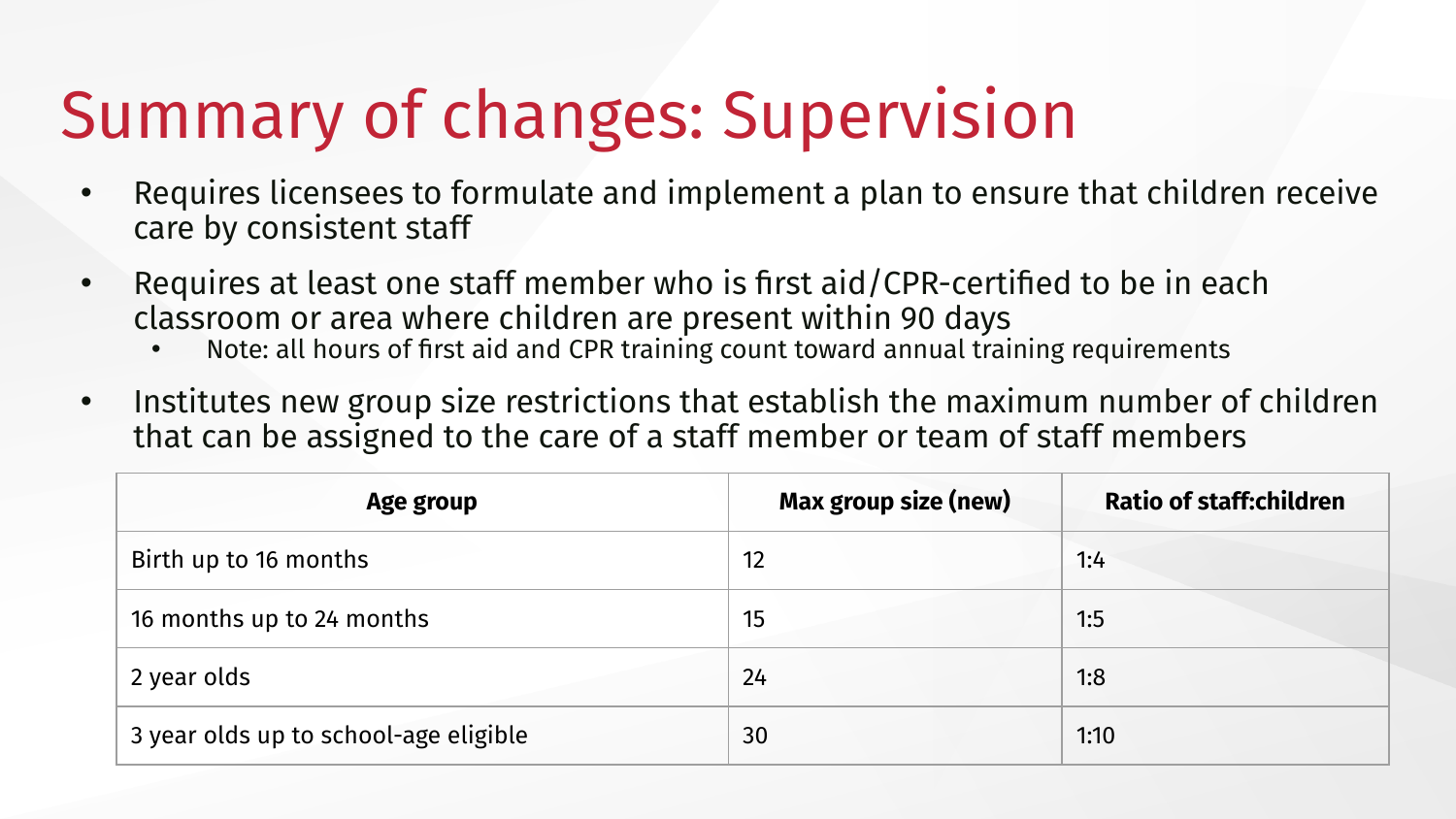

# Summary of changes: Supervision
Requires licensees to formulate and implement a plan to ensure that children receive care by consistent staff
Requires at least one staff member who is first aid/CPR-certified to be in each classroom or area where children are present within 90 days
Note: all hours of first aid and CPR training count toward annual training requirements
Institutes new group size restrictions that establish the maximum number of children that can be assigned to the care of a staff member or team of staff members

| Age group | Max group size (new) | Ratio of staff:children |
| --- | --- | --- |
| Birth up to 16 months | 12 | 1:4 |
| 16 months up to 24 months | 15 | 1:5 |
| 2 year olds | 24 | 1:8 |
| 3 year olds up to school-age eligible | 30 | 1:10 |